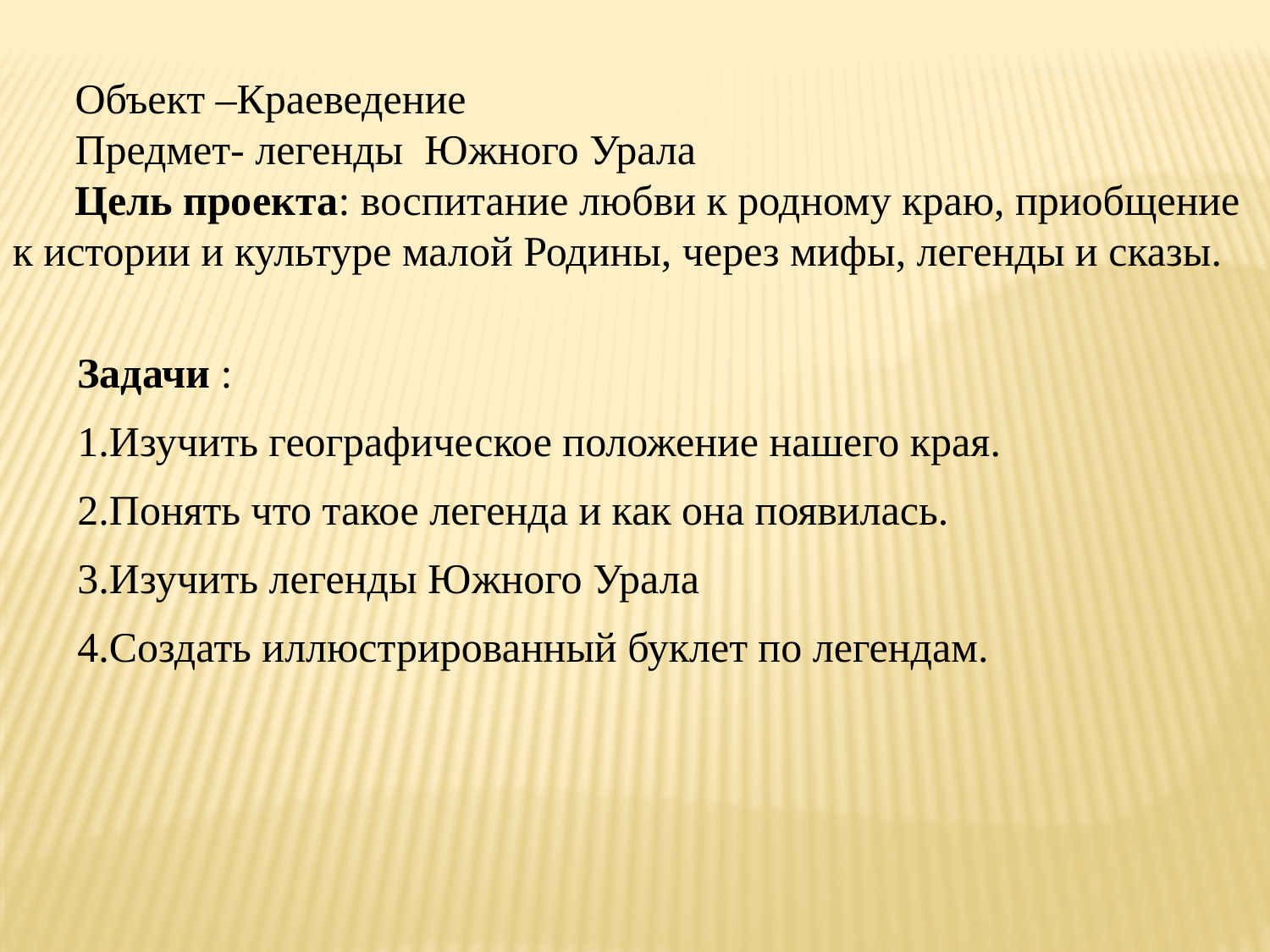

Объект –Краеведение
Предмет- легенды  Южного Урала
Цель проекта: воспитание любви к родному краю, приобщение к истории и культуре малой Родины, через мифы, легенды и сказы.
Задачи :
1.Изучить географическое положение нашего края.
2.Понять что такое легенда и как она появилась.
3.Изучить легенды Южного Урала
4.Создать иллюстрированный буклет по легендам.